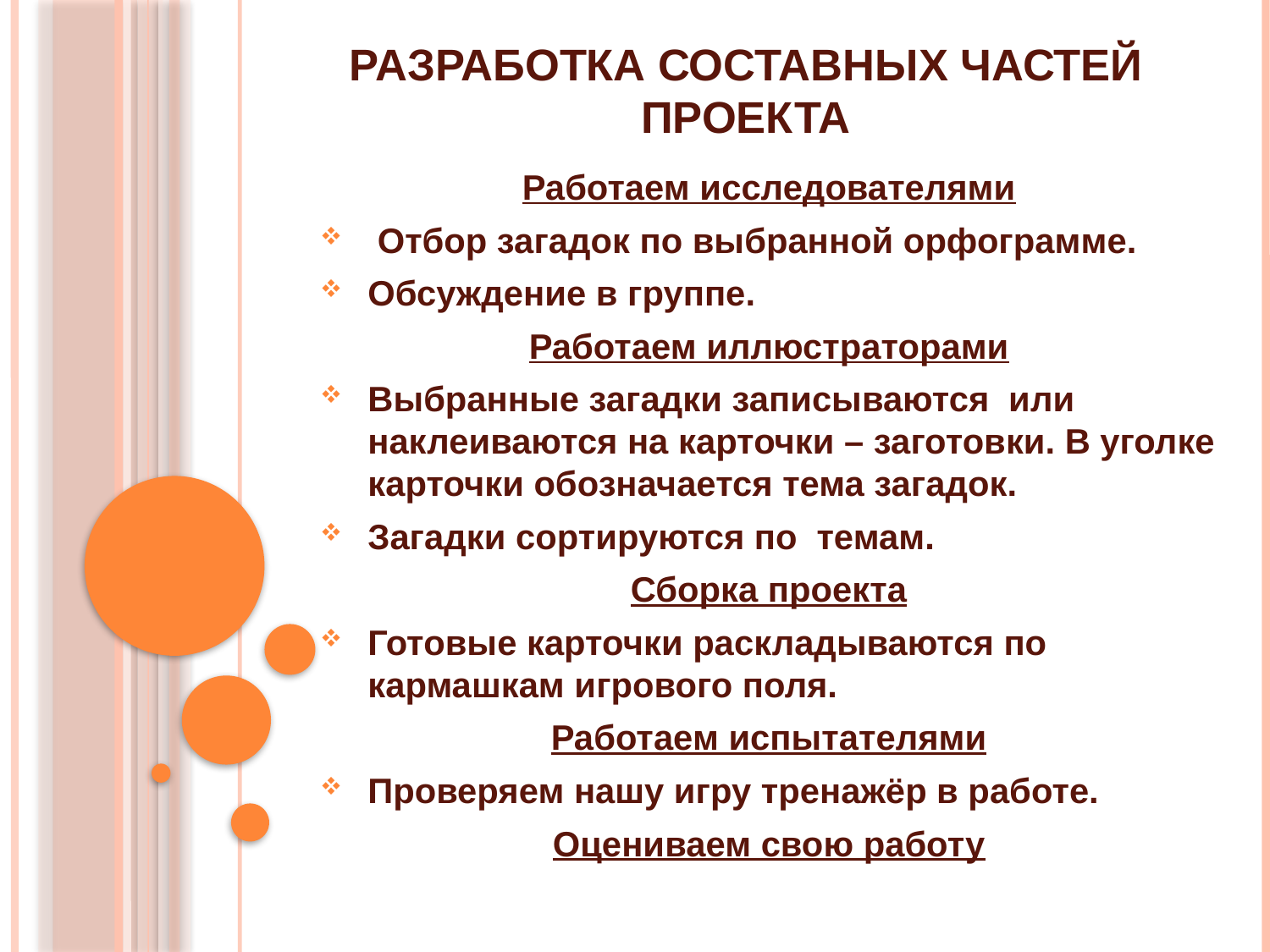

# Разработка составных частей проекта
Работаем исследователями
 Отбор загадок по выбранной орфограмме.
Обсуждение в группе.
Работаем иллюстраторами
Выбранные загадки записываются  или наклеиваются на карточки – заготовки. В уголке карточки обозначается тема загадок.
Загадки сортируются по  темам.
Сборка проекта
Готовые карточки раскладываются по кармашкам игрового поля.
Работаем испытателями
Проверяем нашу игру тренажёр в работе.
Оцениваем свою работу